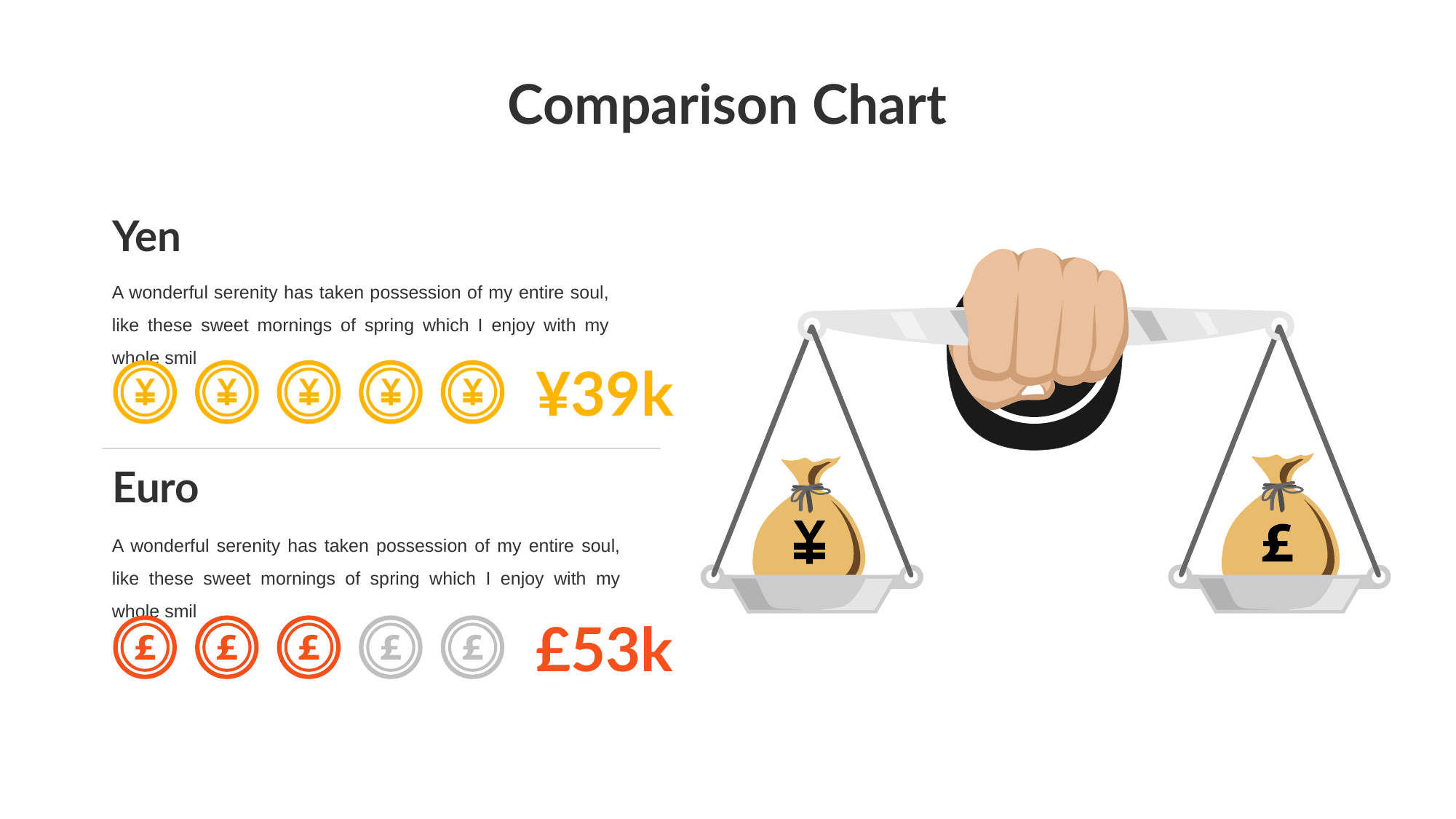

# Comparison Chart
Yen

A wonderful serenity has taken possession of my entire soul, like these sweet mornings of spring which I enjoy with my whole smil
¥39k

Euro

A wonderful serenity has taken possession of my entire soul, like these sweet mornings of spring which I enjoy with my whole smil
£53k